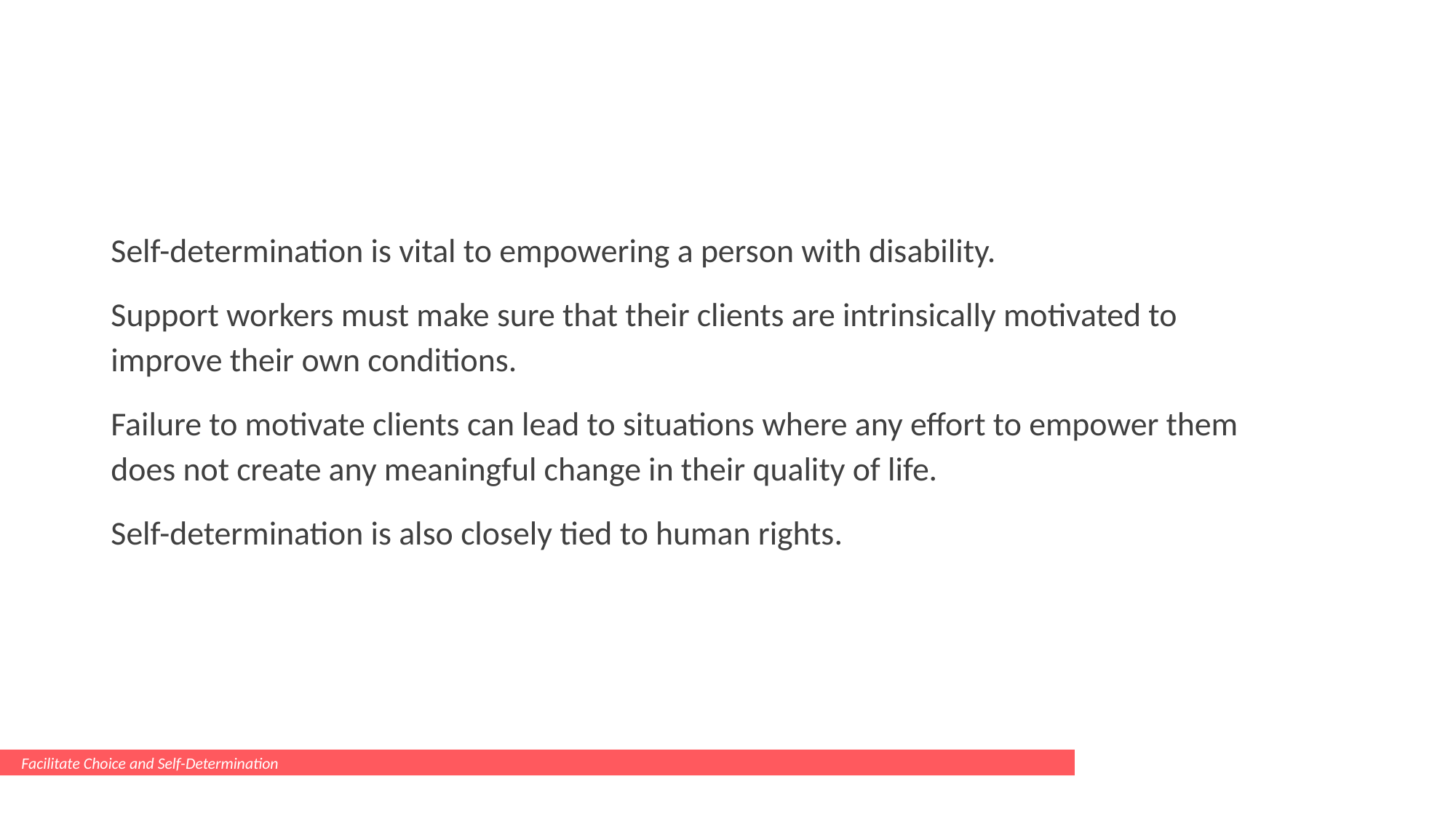

#
Self-determination is vital to empowering a person with disability.
Support workers must make sure that their clients are intrinsically motivated to improve their own conditions.
Failure to motivate clients can lead to situations where any effort to empower them does not create any meaningful change in their quality of life.
Self-determination is also closely tied to human rights.
Facilitate Choice and Self-Determination